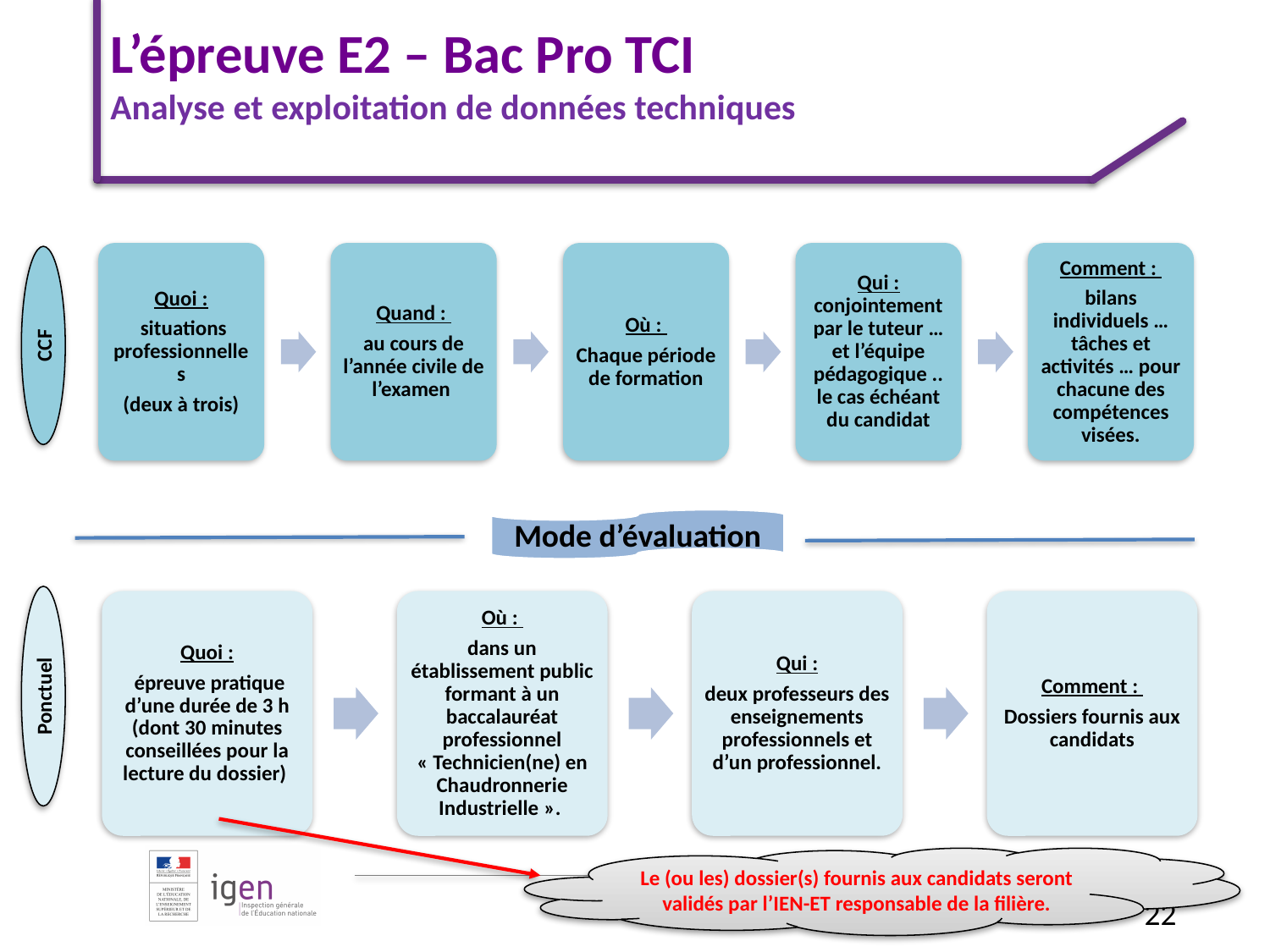

# L’épreuve E2 – Bac Pro TCI Analyse et exploitation de données techniques
Quoi :
 situations professionnelles
(deux à trois)

Quand :
au cours de l’année civile de l’examen

Où :
Chaque période de formation

Qui : conjointement par le tuteur …et l’équipe pédagogique .. le cas échéant du candidat

Comment :
bilans individuels … tâches et activités … pour chacune des compétences visées.
CCF
Ponctuel
Le (ou les) dossier(s) fournis aux candidats seront validés par l’IEN-ET responsable de la filière.
Mode d’évaluation
Quoi :
 épreuve pratique d’une durée de 3 h (dont 30 minutes conseillées pour la lecture du dossier)

Où :
dans un établissement public formant à un baccalauréat professionnel « Technicien(ne) en Chaudronnerie Industrielle ».

Qui :
deux professeurs des enseignements professionnels et d’un professionnel.

Comment :
Dossiers fournis aux candidats
22